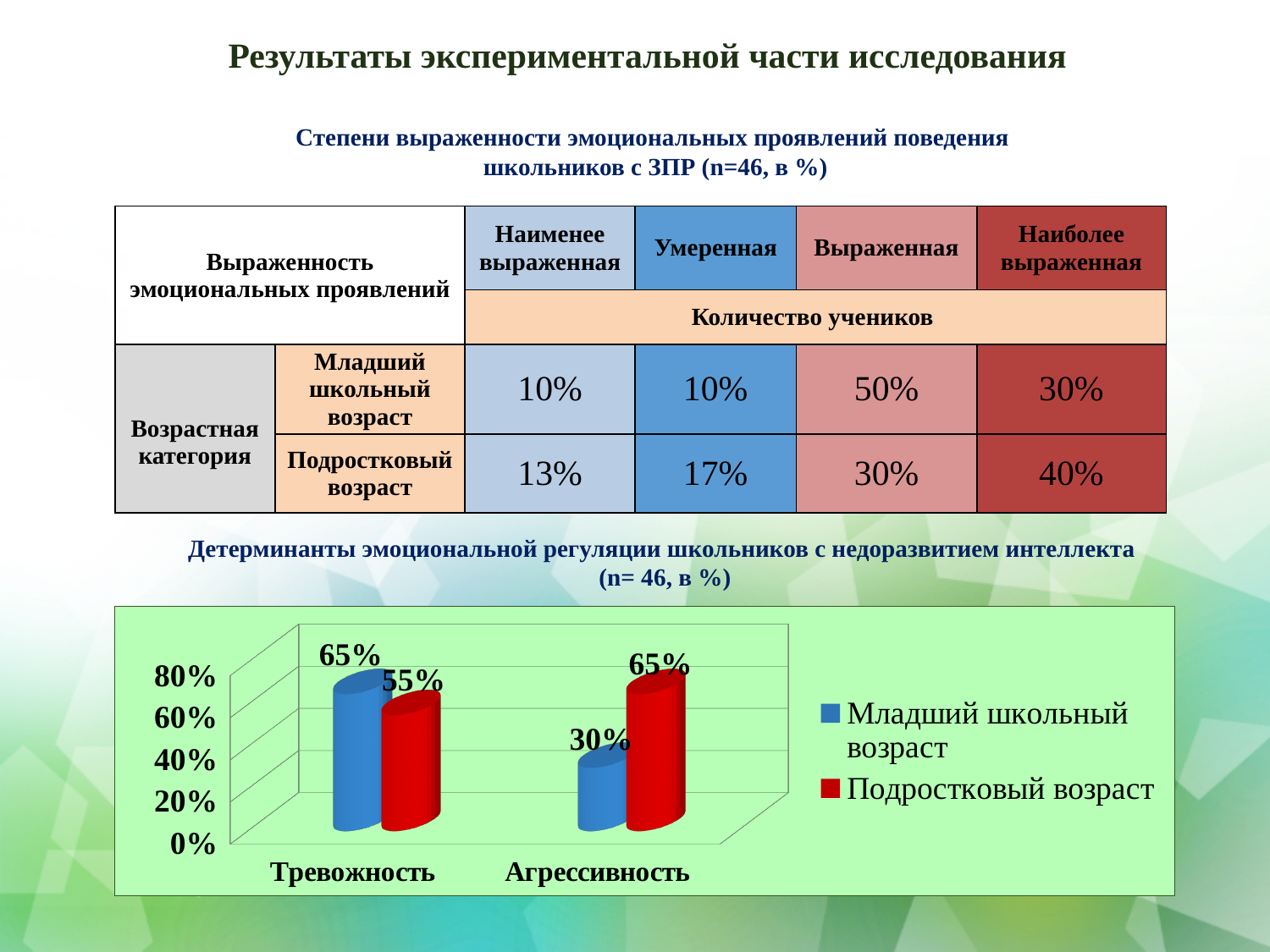

Результаты экспериментальной части исследования
Степени выраженности эмоциональных проявлений поведения
 школьников с ЗПР (n=46, в %)
| Выраженность эмоциональных проявлений |  | Наименее выраженная | Умеренная | Выраженная | Наиболее выраженная |
| --- | --- | --- | --- | --- | --- |
|  |  | Количество учеников |  |  |  |
| Возрастная категория | Младший школьный возраст | 10% | 10% | 50% | 30% |
|  | Подростковый возраст | 13% | 17% | 30% | 40% |
Детерминанты эмоциональной регуляции школьников с недоразвитием интеллекта
(n= 46, в %)

[unsupported chart]